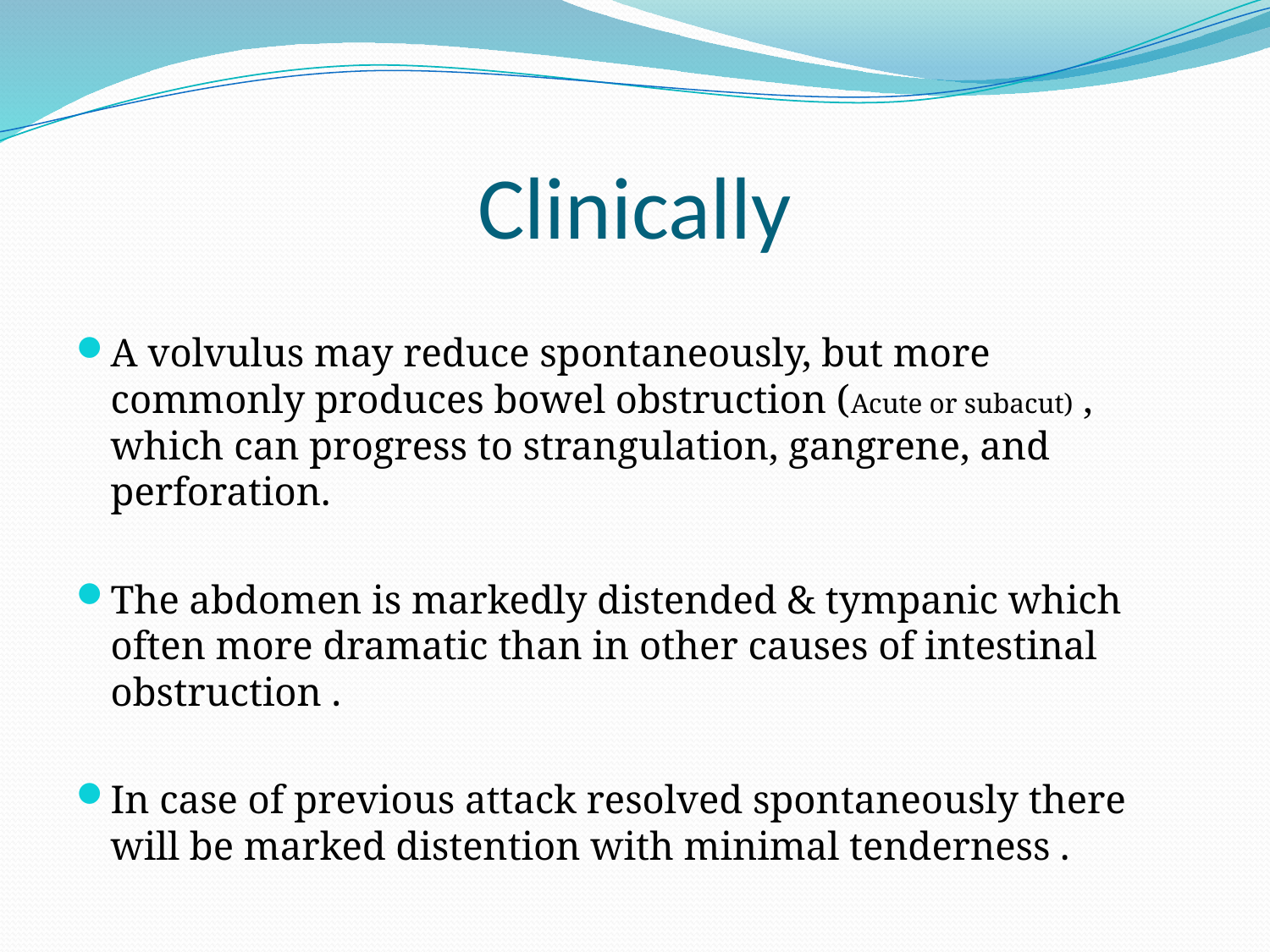

# Clinically

A volvulus may reduce spontaneously, but more commonly produces bowel obstruction (Acute or subacut) , which can progress to strangulation, gangrene, and perforation.

The abdomen is markedly distended & tympanic which often more dramatic than in other causes of intestinal obstruction .

In case of previous attack resolved spontaneously there will be marked distention with minimal tenderness .